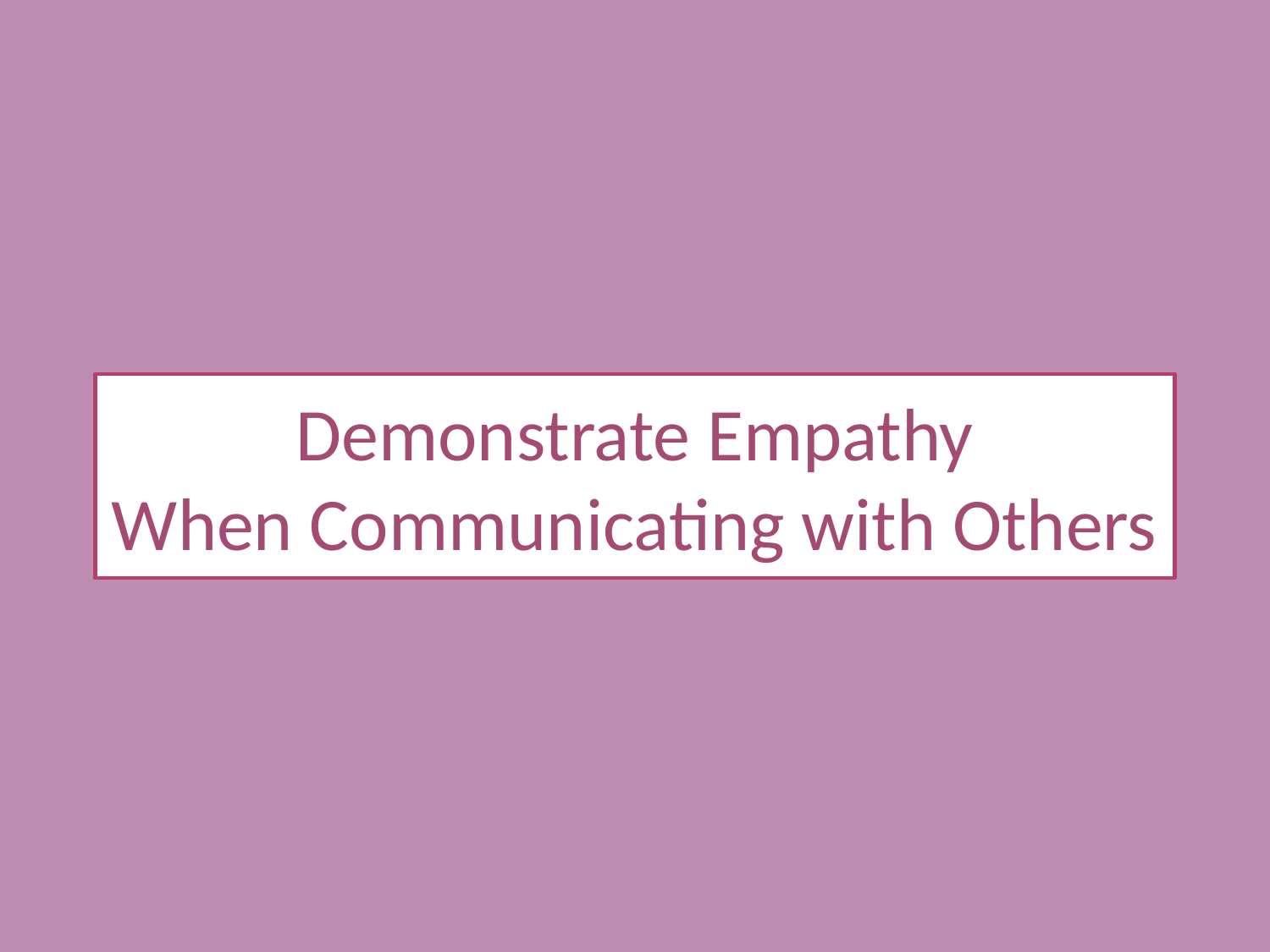

# Demonstrate Empathy When Communicating with Others